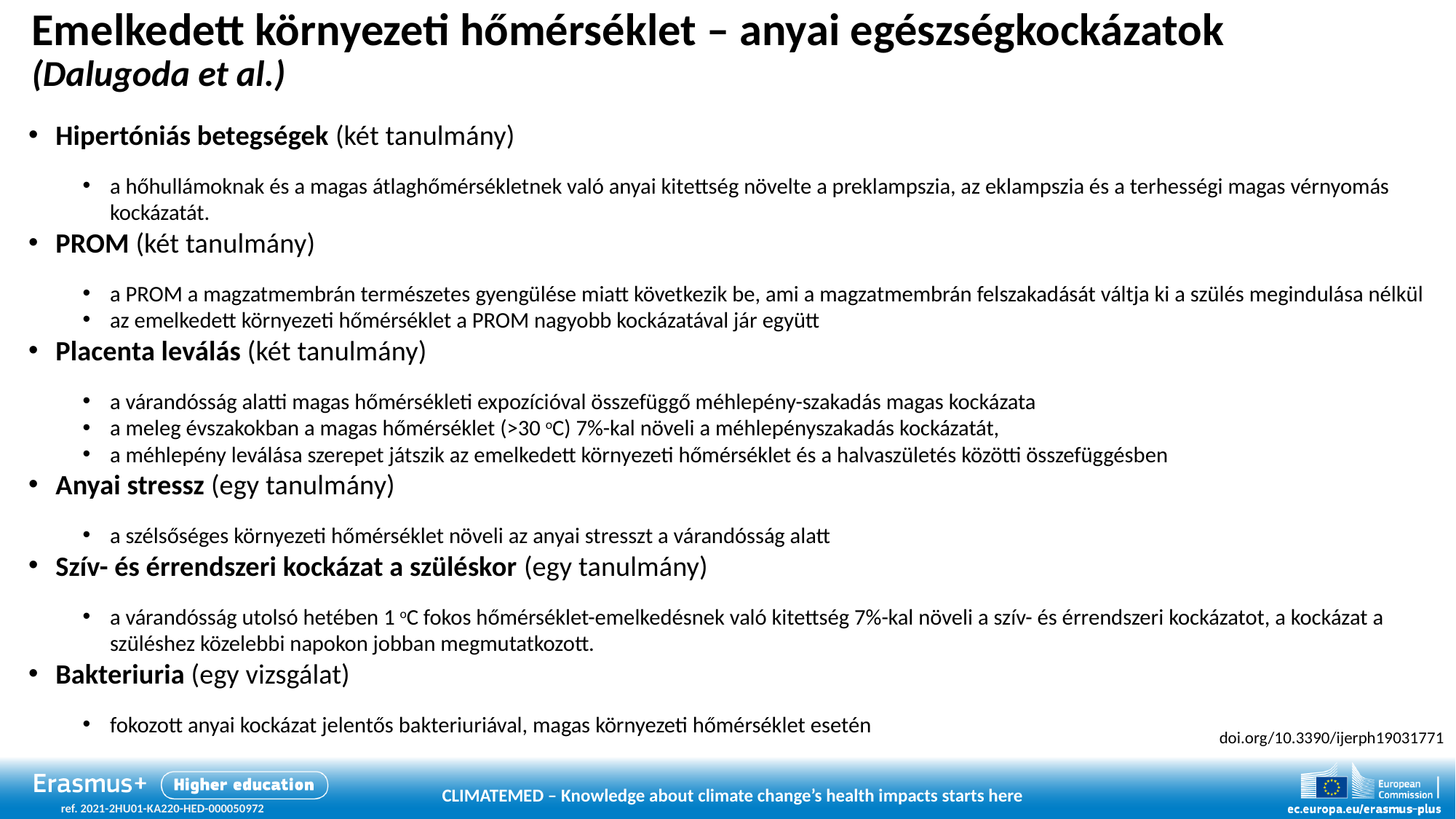

# Emelkedett környezeti hőmérséklet – anyai egészségkockázatok (Dalugoda et al.)
Hipertóniás betegségek (két tanulmány)
a hőhullámoknak és a magas átlaghőmérsékletnek való anyai kitettség növelte a preklampszia, az eklampszia és a terhességi magas vérnyomás kockázatát.
PROM (két tanulmány)
a PROM a magzatmembrán természetes gyengülése miatt következik be, ami a magzatmembrán felszakadását váltja ki a szülés megindulása nélkül
az emelkedett környezeti hőmérséklet a PROM nagyobb kockázatával jár együtt
Placenta leválás (két tanulmány)
a várandósság alatti magas hőmérsékleti expozícióval összefüggő méhlepény-szakadás magas kockázata
a meleg évszakokban a magas hőmérséklet (>30 oC) 7%-kal növeli a méhlepényszakadás kockázatát,
a méhlepény leválása szerepet játszik az emelkedett környezeti hőmérséklet és a halvaszületés közötti összefüggésben
Anyai stressz (egy tanulmány)
a szélsőséges környezeti hőmérséklet növeli az anyai stresszt a várandósság alatt
Szív- és érrendszeri kockázat a szüléskor (egy tanulmány)
a várandósság utolsó hetében 1 oC fokos hőmérséklet-emelkedésnek való kitettség 7%-kal növeli a szív- és érrendszeri kockázatot, a kockázat a szüléshez közelebbi napokon jobban megmutatkozott.
Bakteriuria (egy vizsgálat)
fokozott anyai kockázat jelentős bakteriuriával, magas környezeti hőmérséklet esetén

doi.org/10.3390/ijerph19031771